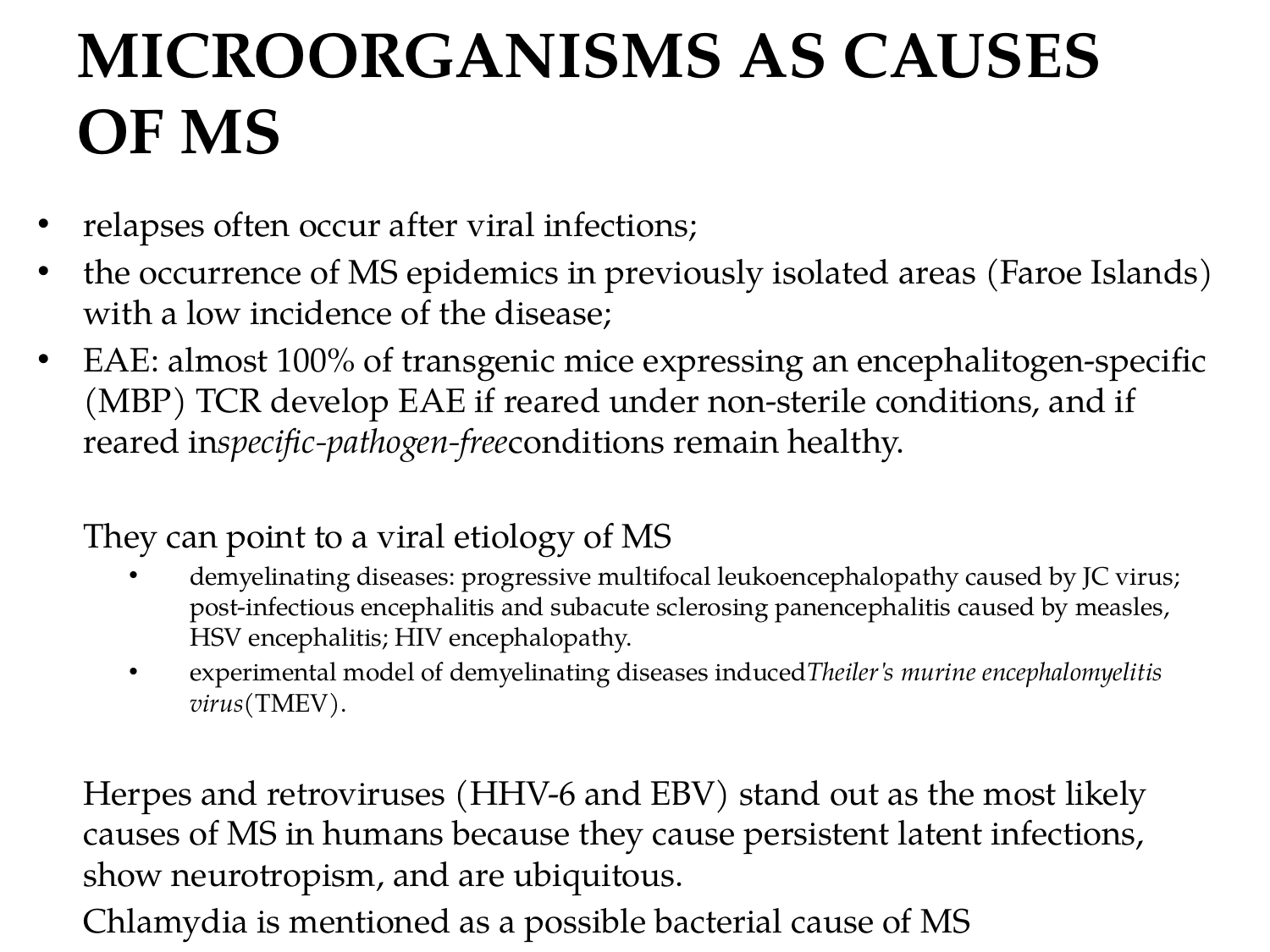

# MICROORGANISMS AS CAUSES OF MS
relapses often occur after viral infections;
the occurrence of MS epidemics in previously isolated areas (Faroe Islands) with a low incidence of the disease;
EAE: almost 100% of transgenic mice expressing an encephalitogen-specific (MBP) TCR develop EAE if reared under non-sterile conditions, and if reared inspecific-pathogen-freeconditions remain healthy.

They can point to a viral etiology of MS
demyelinating diseases: progressive multifocal leukoencephalopathy caused by JC virus; post-infectious encephalitis and subacute sclerosing panencephalitis caused by measles, HSV encephalitis; HIV encephalopathy.
experimental model of demyelinating diseases inducedTheiler's murine encephalomyelitis virus(TMEV).

Herpes and retroviruses (HHV-6 and EBV) stand out as the most likely causes of MS in humans because they cause persistent latent infections, show neurotropism, and are ubiquitous.
Chlamydia is mentioned as a possible bacterial cause of MS